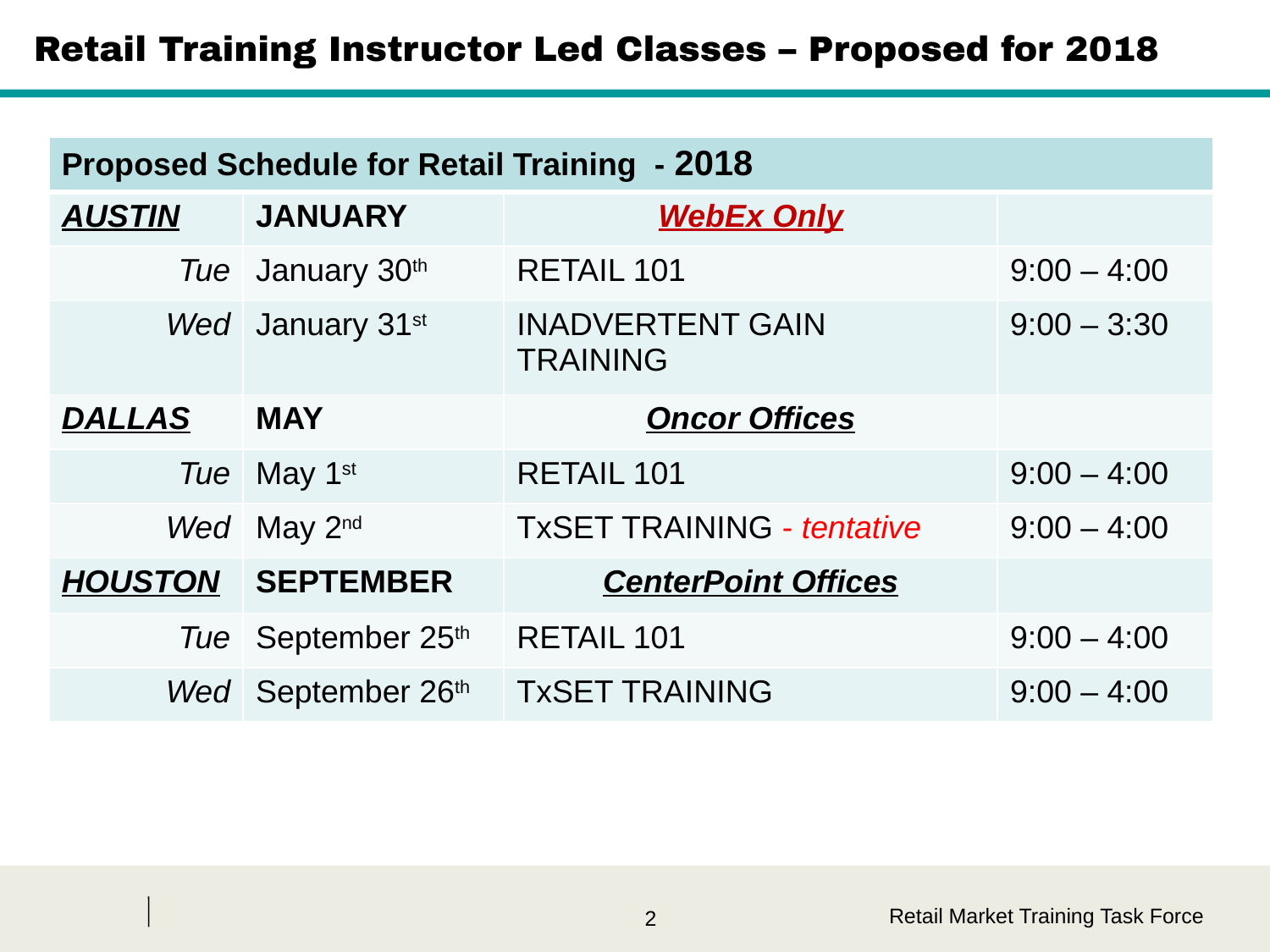

# Retail Training Instructor Led Classes – Proposed for 2018
| Proposed Schedule for Retail Training - 2018 |  |  |  |
| --- | --- | --- | --- |
| AUSTIN | JANUARY | WebEx Only |  |
| Tue | January 30th | RETAIL 101 | 9:00 – 4:00 |
| Wed | January 31st | INADVERTENT GAIN TRAINING | 9:00 – 3:30 |
| DALLAS | MAY | Oncor Offices |  |
| Tue | May 1st | RETAIL 101 | 9:00 – 4:00 |
| Wed | May 2nd | TxSET TRAINING - tentative | 9:00 – 4:00 |
| HOUSTON | SEPTEMBER | CenterPoint Offices |  |
| Tue | September 25th | RETAIL 101 | 9:00 – 4:00 |
| Wed | September 26th | TxSET TRAINING | 9:00 – 4:00 |
Retail Market Training Task Force